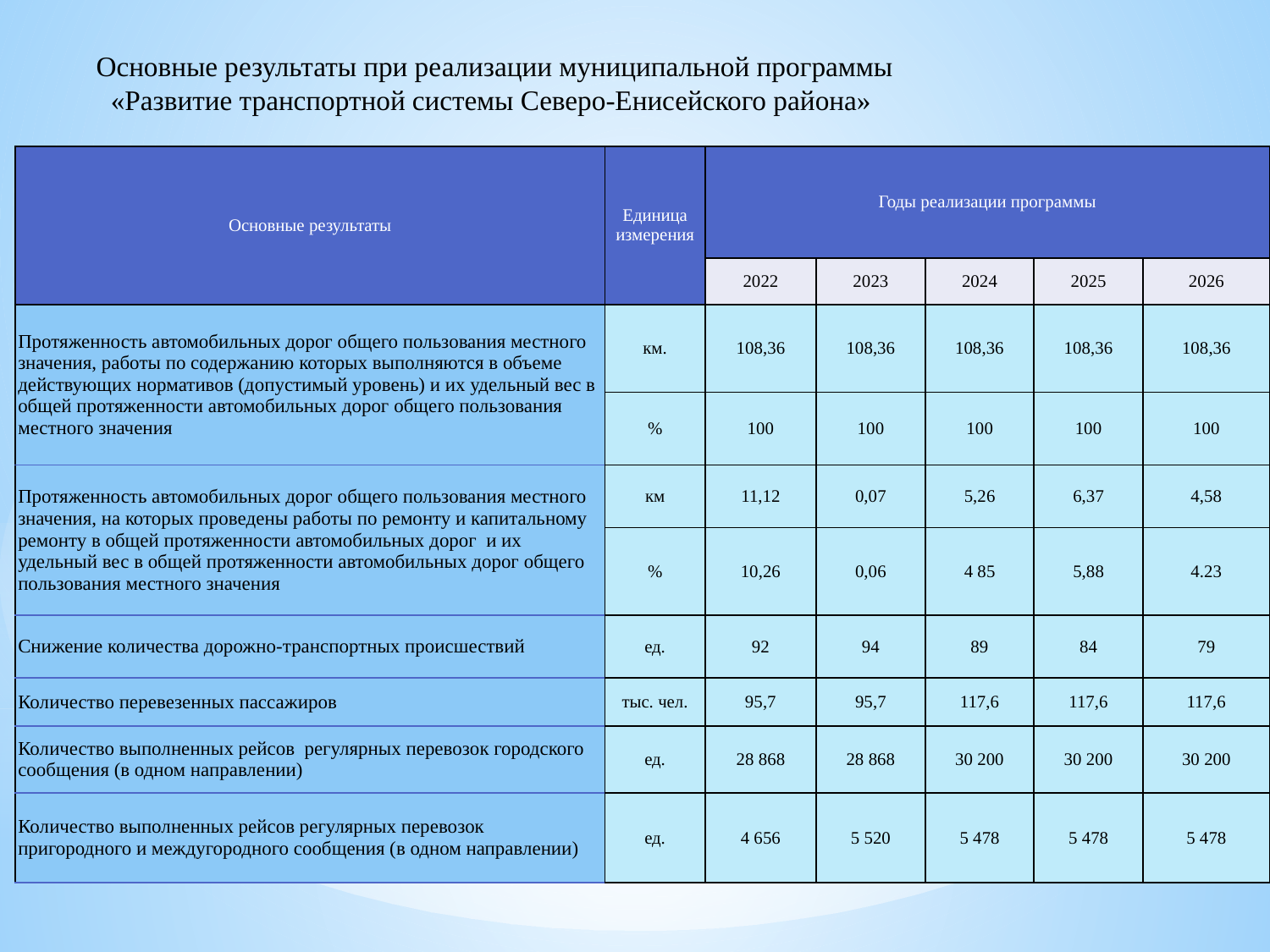

Основные результаты при реализации муниципальной программы «Развитие транспортной системы Северо-Енисейского района»
| Основные результаты | Единица измерения | Годы реализации программы |  |  |  |  |
| --- | --- | --- | --- | --- | --- | --- |
|  |  | 2022 | 2023 | 2024 | 2025 | 2026 |
| Протяженность автомобильных дорог общего пользования местного значения, работы по содержанию которых выполняются в объеме действующих нормативов (допустимый уровень) и их удельный вес в общей протяженности автомобильных дорог общего пользования местного значения | км. | 108,36 | 108,36 | 108,36 | 108,36 | 108,36 |
|  | % | 100 | 100 | 100 | 100 | 100 |
| Протяженность автомобильных дорог общего пользования местного значения, на которых проведены работы по ремонту и капитальному ремонту в общей протяженности автомобильных дорог и их удельный вес в общей протяженности автомобильных дорог общего пользования местного значения | км | 11,12 | 0,07 | 5,26 | 6,37 | 4,58 |
|  | % | 10,26 | 0,06 | 4 85 | 5,88 | 4.23 |
| Снижение количества дорожно-транспортных происшествий | ед. | 92 | 94 | 89 | 84 | 79 |
| Количество перевезенных пассажиров | тыс. чел. | 95,7 | 95,7 | 117,6 | 117,6 | 117,6 |
| Количество выполненных рейсов регулярных перевозок городского сообщения (в одном направлении) | ед. | 28 868 | 28 868 | 30 200 | 30 200 | 30 200 |
| Количество выполненных рейсов регулярных перевозок пригородного и междугородного сообщения (в одном направлении) | ед. | 4 656 | 5 520 | 5 478 | 5 478 | 5 478 |